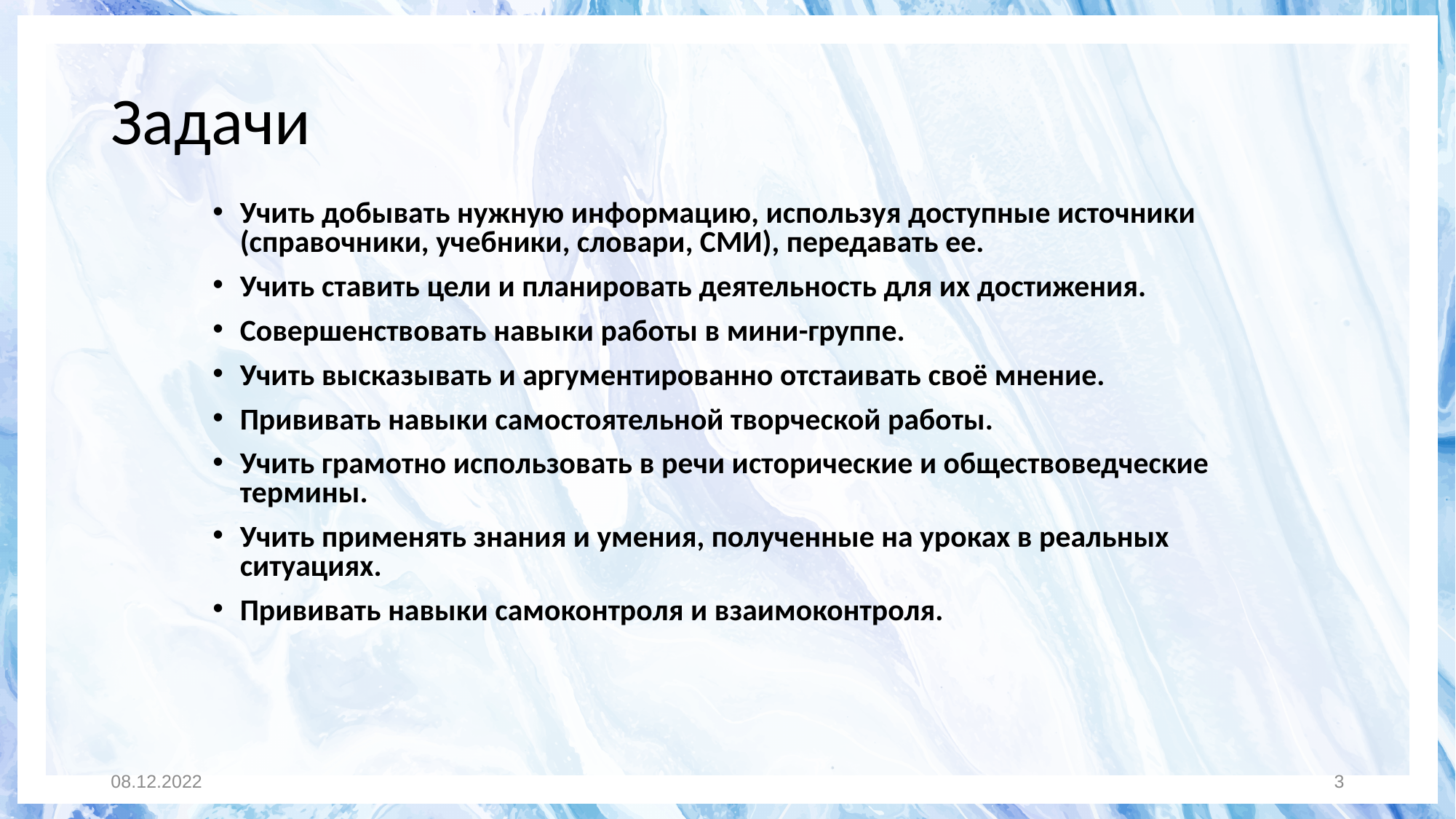

# Задачи

Учить добывать нужную информацию, используя доступные источники (справочники, учебники, словари, СМИ), передавать ее.
Учить ставить цели и планировать деятельность для их достижения.
Совершенствовать навыки работы в мини-группе.
Учить высказывать и аргументированно отстаивать своё мнение.
Прививать навыки самостоятельной творческой работы.
Учить грамотно использовать в речи исторические и обществоведческие термины.
Учить применять знания и умения, полученные на уроках в реальных ситуациях.
Прививать навыки самоконтроля и взаимоконтроля.
08.12.2022
3